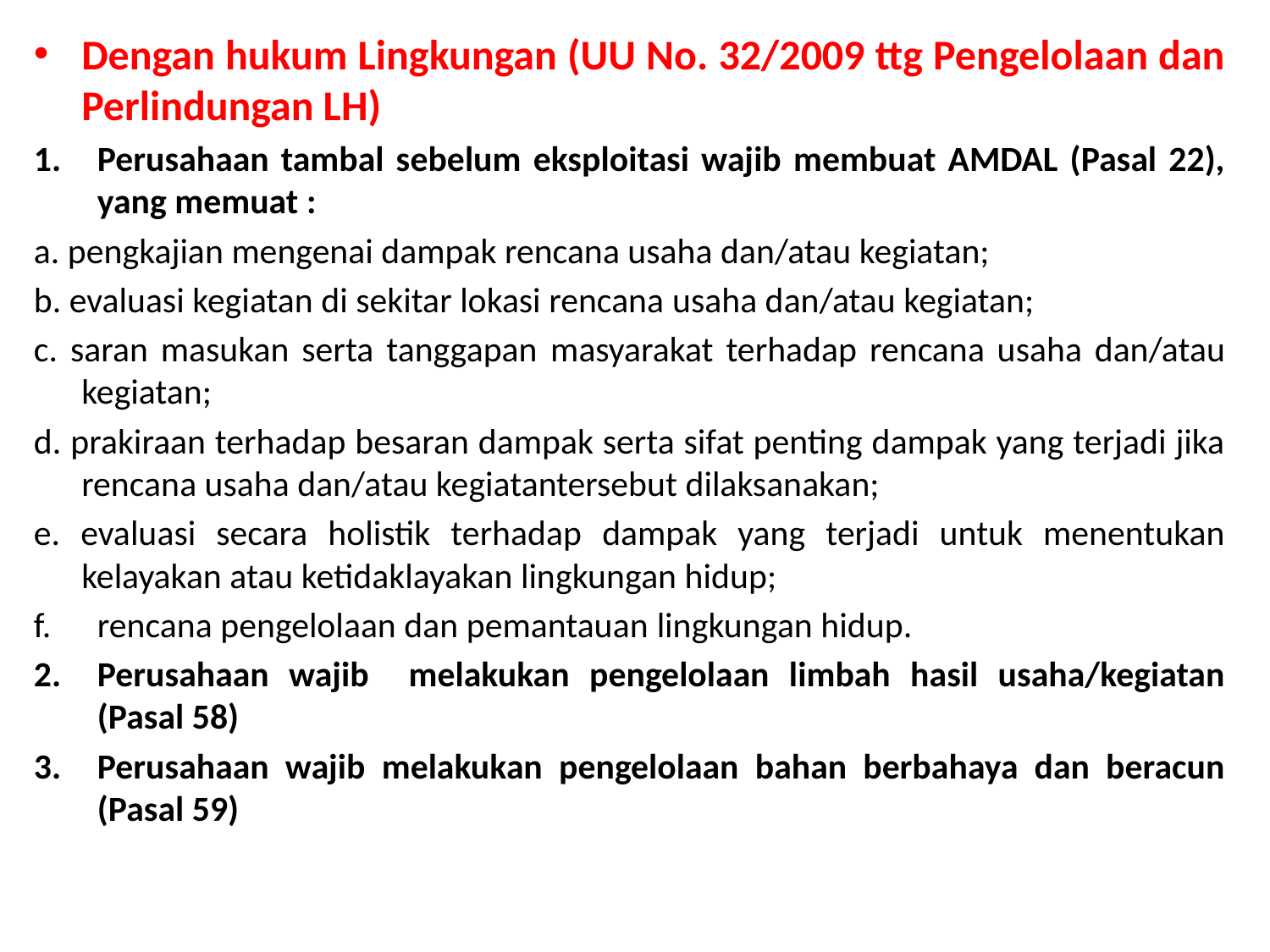

Dengan hukum Lingkungan (UU No. 32/2009 ttg Pengelolaan dan Perlindungan LH)
Perusahaan tambal sebelum eksploitasi wajib membuat AMDAL (Pasal 22), yang memuat :
a. pengkajian mengenai dampak rencana usaha dan/atau kegiatan;
b. evaluasi kegiatan di sekitar lokasi rencana usaha dan/atau kegiatan;
c. saran masukan serta tanggapan masyarakat terhadap rencana usaha dan/atau kegiatan;
d. prakiraan terhadap besaran dampak serta sifat penting dampak yang terjadi jika rencana usaha dan/atau kegiatantersebut dilaksanakan;
e. evaluasi secara holistik terhadap dampak yang terjadi untuk menentukan kelayakan atau ketidaklayakan lingkungan hidup;
rencana pengelolaan dan pemantauan lingkungan hidup.
Perusahaan wajib  melakukan pengelolaan limbah hasil usaha/kegiatan (Pasal 58)
Perusahaan wajib melakukan pengelolaan bahan berbahaya dan beracun (Pasal 59)